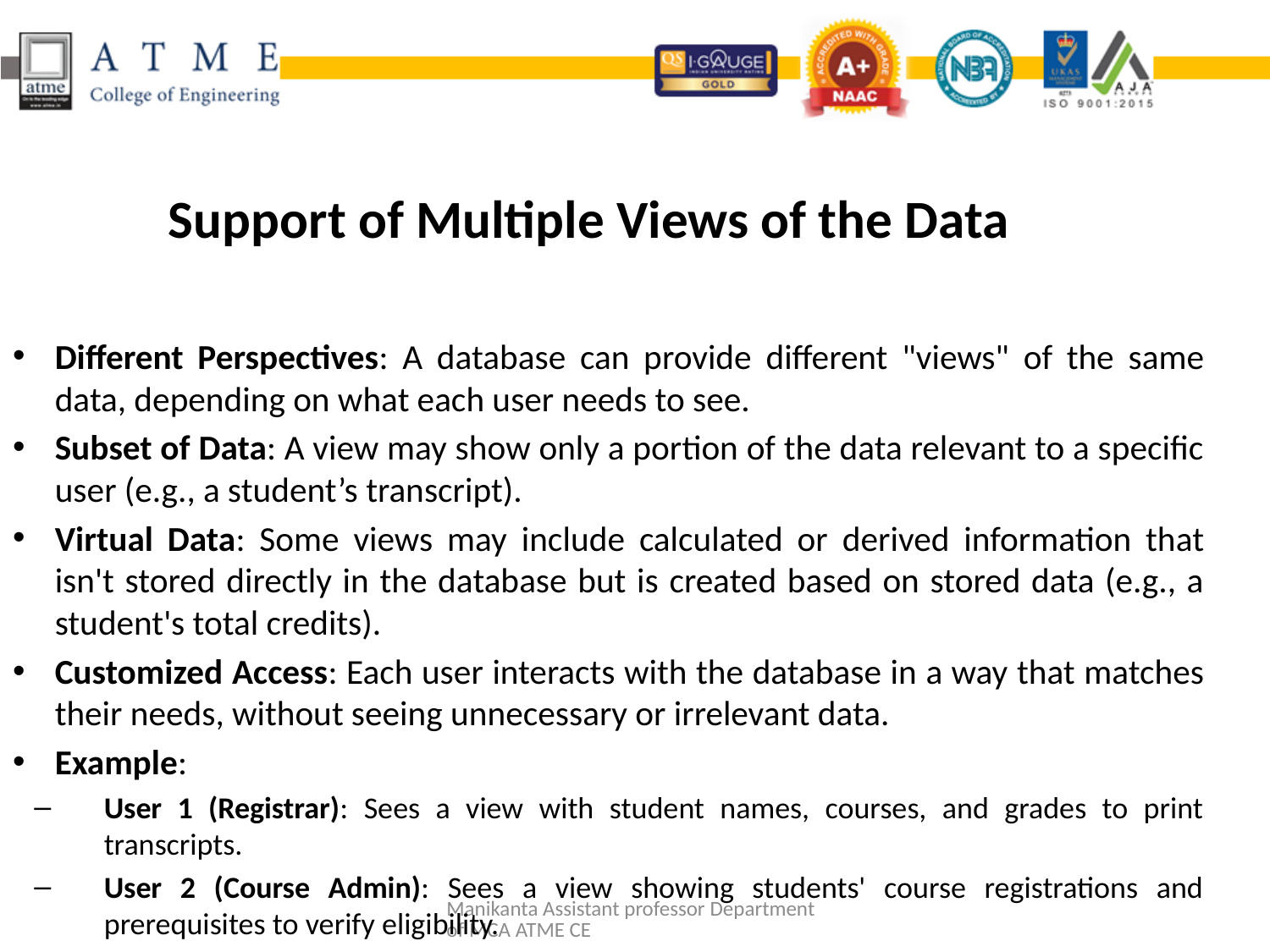

# Support of Multiple Views of the Data
Different Perspectives: A database can provide different "views" of the same data, depending on what each user needs to see.
Subset of Data: A view may show only a portion of the data relevant to a specific user (e.g., a student’s transcript).
Virtual Data: Some views may include calculated or derived information that isn't stored directly in the database but is created based on stored data (e.g., a student's total credits).
Customized Access: Each user interacts with the database in a way that matches their needs, without seeing unnecessary or irrelevant data.
Example:
User 1 (Registrar): Sees a view with student names, courses, and grades to print transcripts.
User 2 (Course Admin): Sees a view showing students' course registrations and prerequisites to verify eligibility.

Manikanta Assistant professor Department of MCA ATME CE